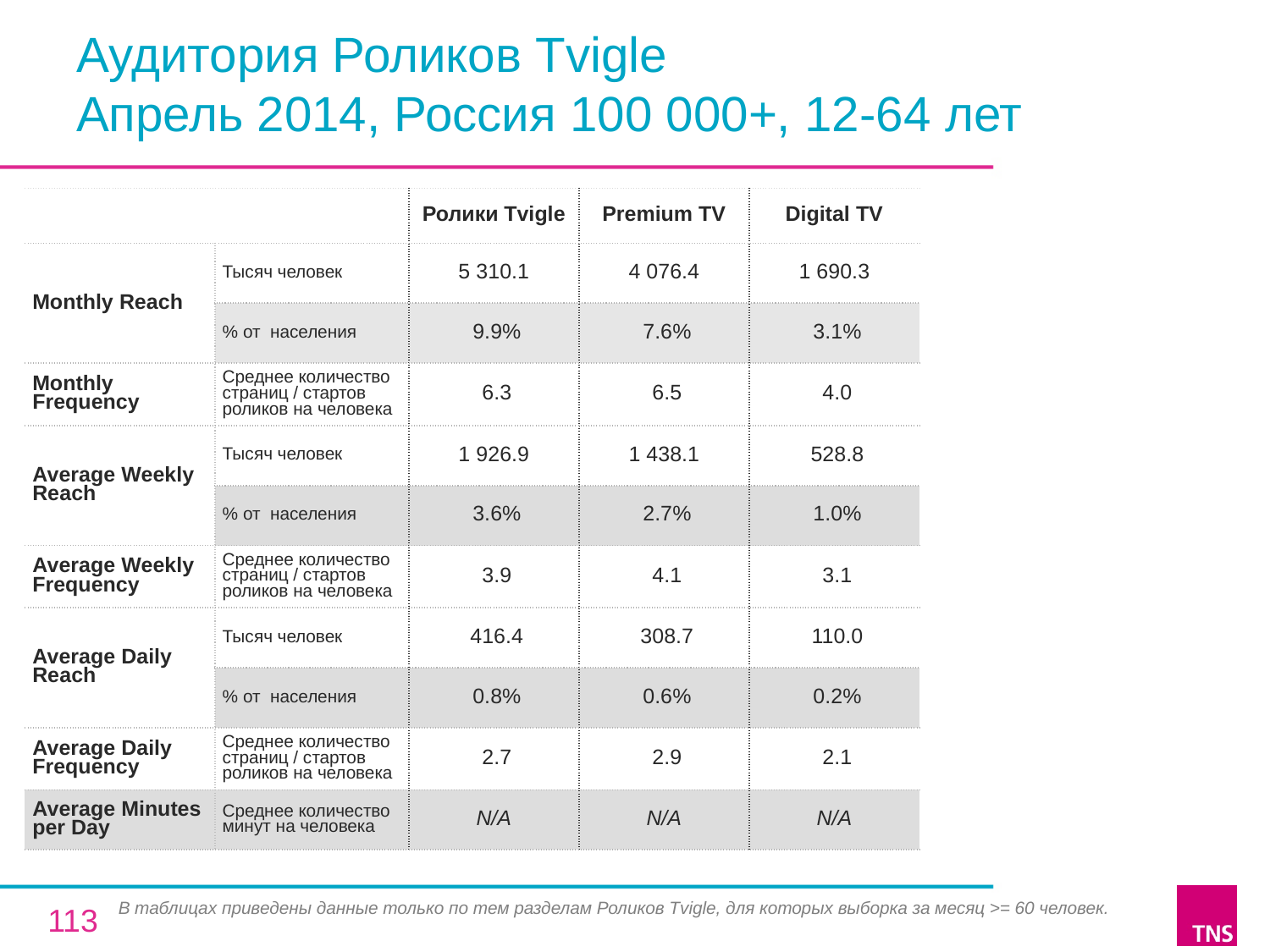

# Аудитория Роликов Tvigle Апрель 2014, Россия 100 000+, 12-64 лет
|  |  | Ролики Tvigle | Premium TV | Digital TV |
| --- | --- | --- | --- | --- |
| Monthly Reach | Тысяч человек | 5 310.1 | 4 076.4 | 1 690.3 |
|  | % от населения | 9.9% | 7.6% | 3.1% |
| Monthly Frequency | Среднее количество страниц / стартов роликов на человека | 6.3 | 6.5 | 4.0 |
| Average Weekly Reach | Тысяч человек | 1 926.9 | 1 438.1 | 528.8 |
|  | % от населения | 3.6% | 2.7% | 1.0% |
| Average Weekly Frequency | Среднее количество страниц / стартов роликов на человека | 3.9 | 4.1 | 3.1 |
| Average Daily Reach | Тысяч человек | 416.4 | 308.7 | 110.0 |
|  | % от населения | 0.8% | 0.6% | 0.2% |
| Average Daily Frequency | Среднее количество страниц / стартов роликов на человека | 2.7 | 2.9 | 2.1 |
| Average Minutes per Day | Среднее количество минут на человека | N/A | N/A | N/A |
В таблицах приведены данные только по тем разделам Роликов Tvigle, для которых выборка за месяц >= 60 человек.
113